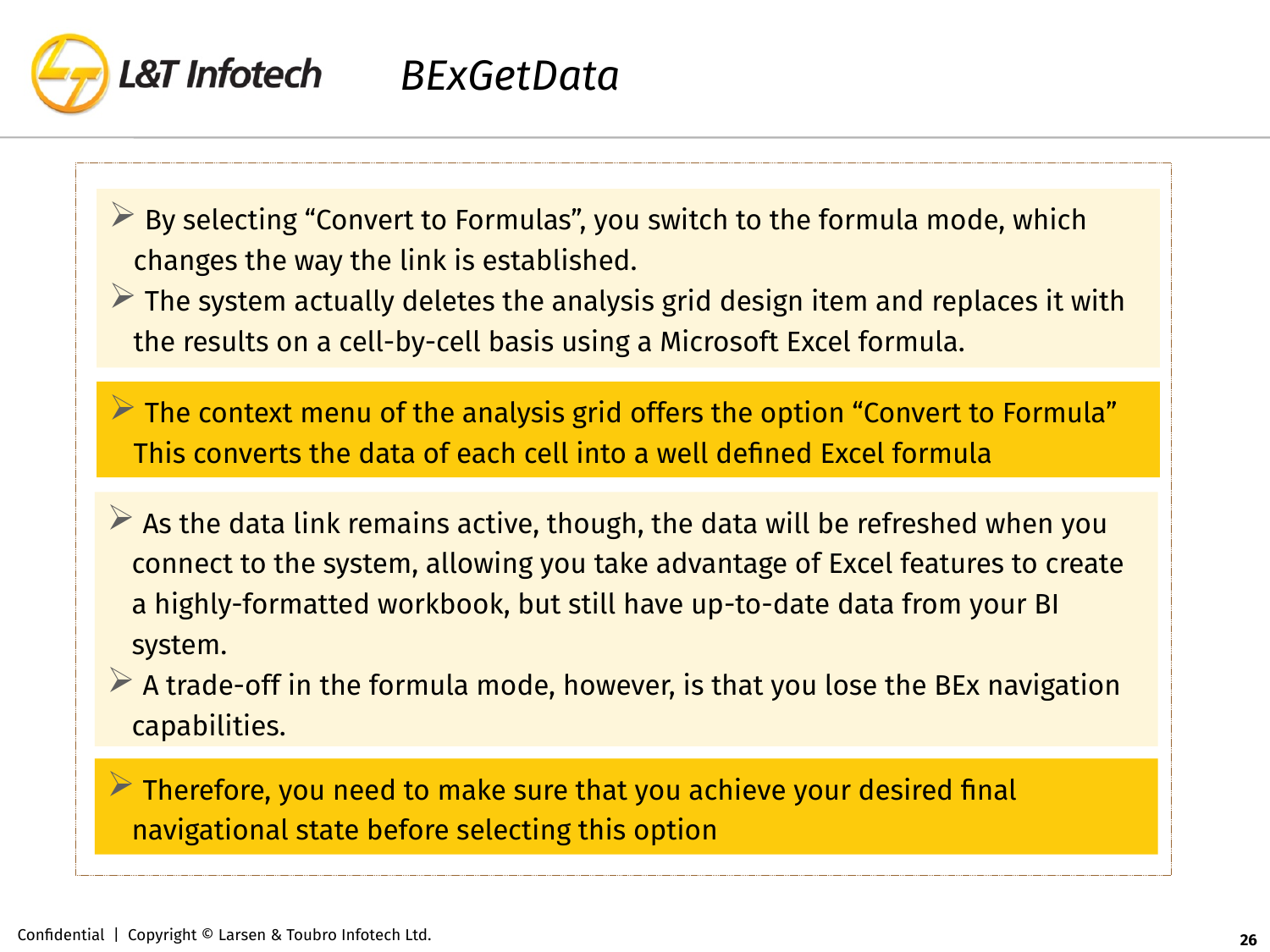

# BExGetData

 By selecting “Convert to Formulas”, you switch to the formula mode, which  changes the way the link is established.
 The system actually deletes the analysis grid design item and replaces it with the results on a cell-by-cell basis using a Microsoft Excel formula.
 The context menu of the analysis grid offers the option “Convert to Formula” This converts the data of each cell into a well defined Excel formula
 As the data link remains active, though, the data will be refreshed when you connect to the system, allowing you take advantage of Excel features to create a highly-formatted workbook, but still have up-to-date data from your BI system.
 A trade-off in the formula mode, however, is that you lose the BEx navigation capabilities.
 Therefore, you need to make sure that you achieve your desired final navigational state before selecting this option
Confidential  |  Copyright © Larsen & Toubro Infotech Ltd.
26